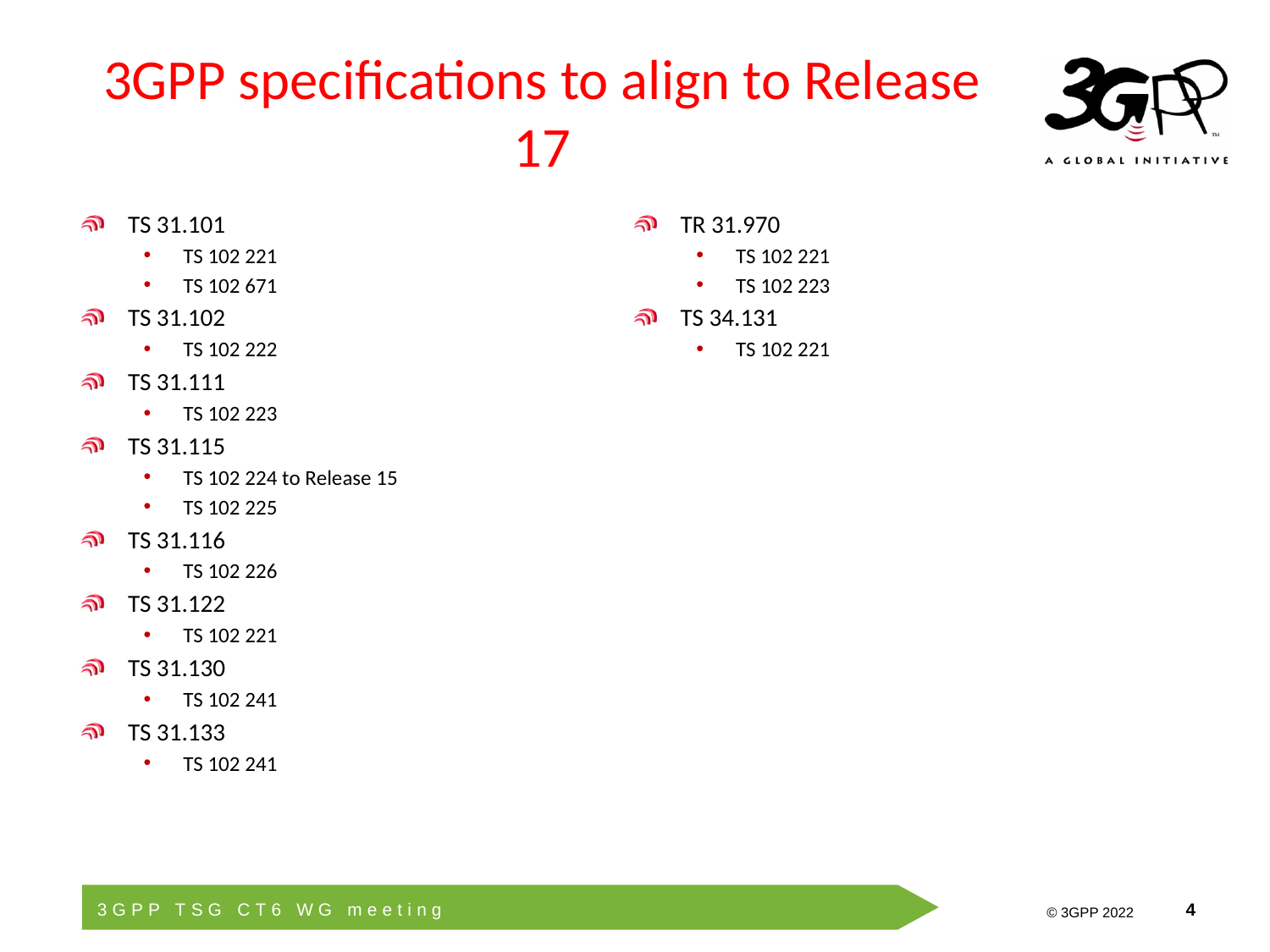

# 3GPP specifications to align to Release 17
TS 31.101
TS 102 221
TS 102 671
TS 31.102
TS 102 222
TS 31.111
TS 102 223
TS 31.115
TS 102 224 to Release 15
TS 102 225
TS 31.116
TS 102 226
TS 31.122
TS 102 221
TS 31.130
TS 102 241
TS 31.133
TS 102 241

TR 31.970
TS 102 221
TS 102 223
TS 34.131
TS 102 221